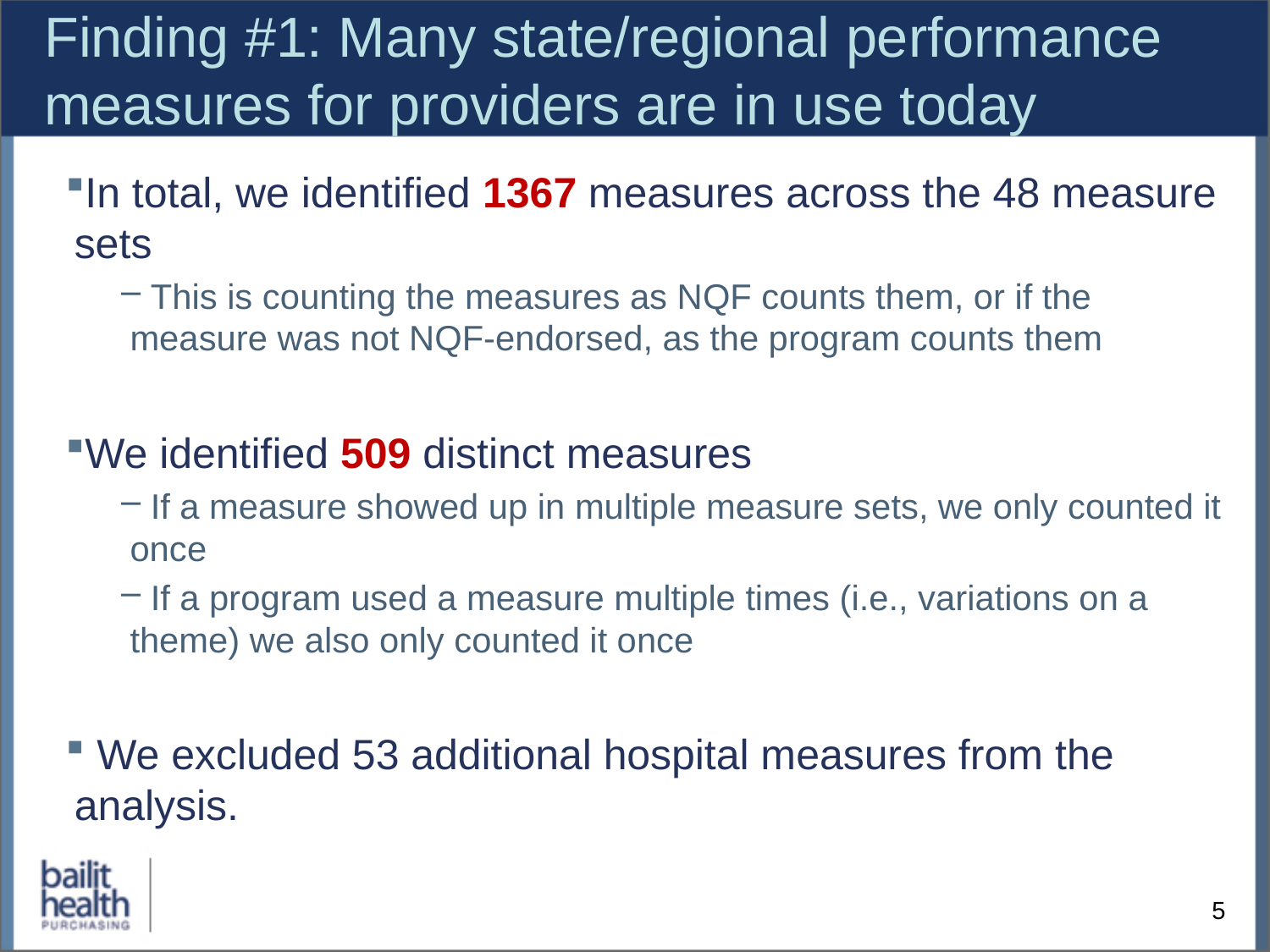

# Finding #1: Many state/regional performance measures for providers are in use today
In total, we identified 1367 measures across the 48 measure sets
 This is counting the measures as NQF counts them, or if the measure was not NQF-endorsed, as the program counts them

We identified 509 distinct measures
 If a measure showed up in multiple measure sets, we only counted it once
 If a program used a measure multiple times (i.e., variations on a theme) we also only counted it once

 We excluded 53 additional hospital measures from the analysis.

5